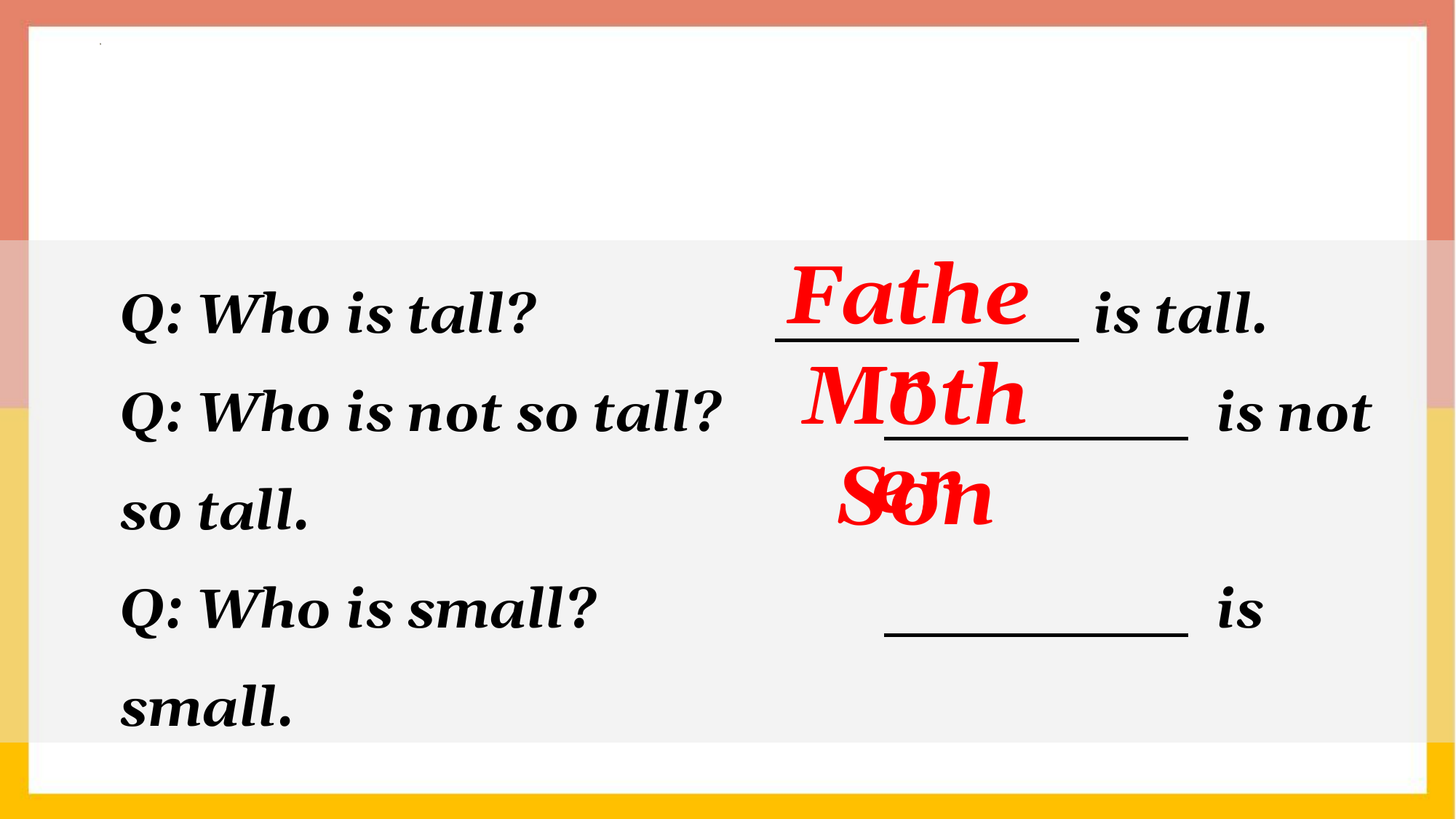

Q: Who is tall?			                       is tall.
Q: Who is not so tall?		                        is not so tall.
Q: Who is small?			                        is small.
Father
Mother
Son